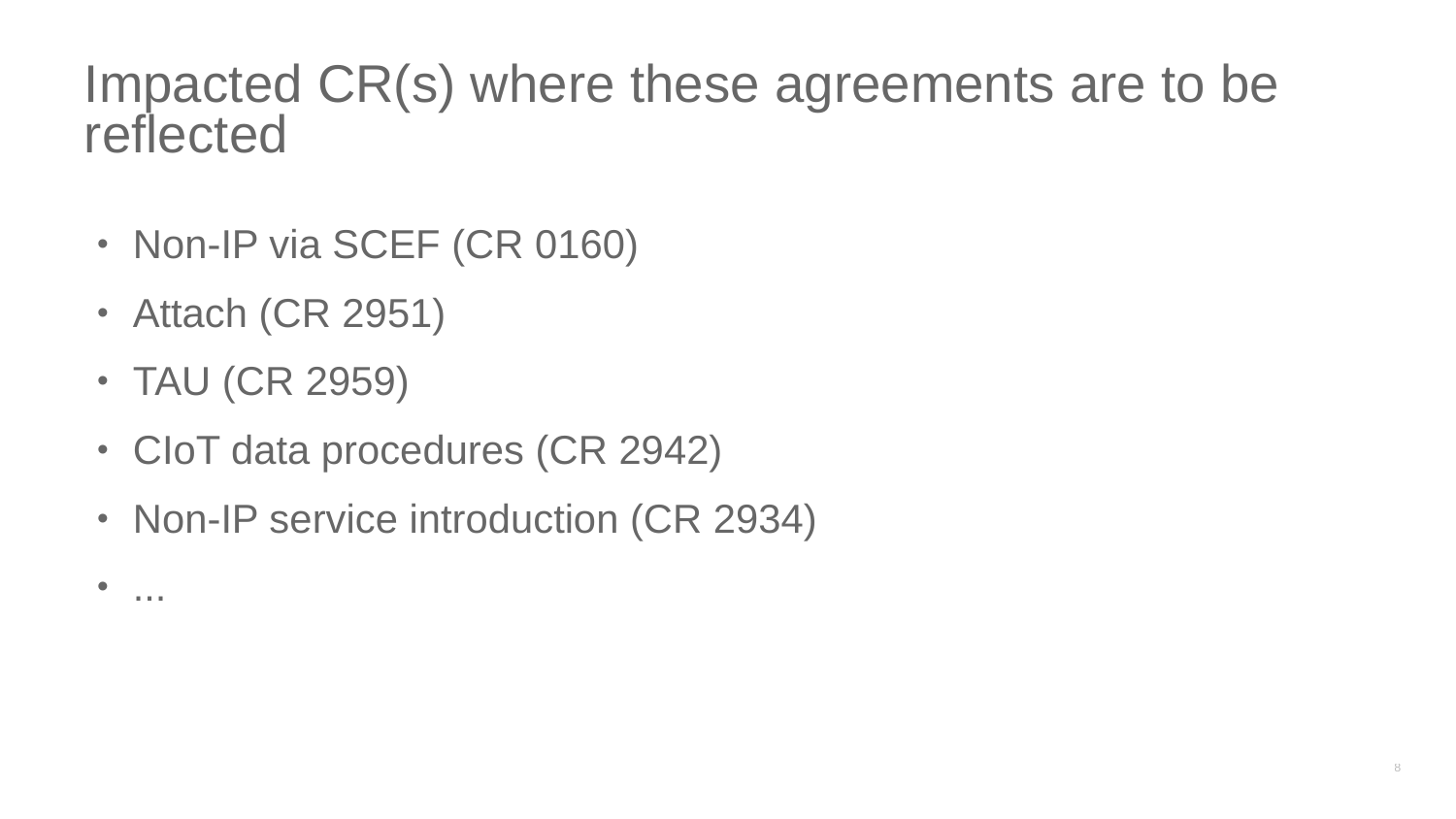

# Impacted CR(s) where these agreements are to be reflected
Non-IP via SCEF (CR 0160)
Attach (CR 2951)
TAU (CR 2959)
CIoT data procedures (CR 2942)
Non-IP service introduction (CR 2934)
...